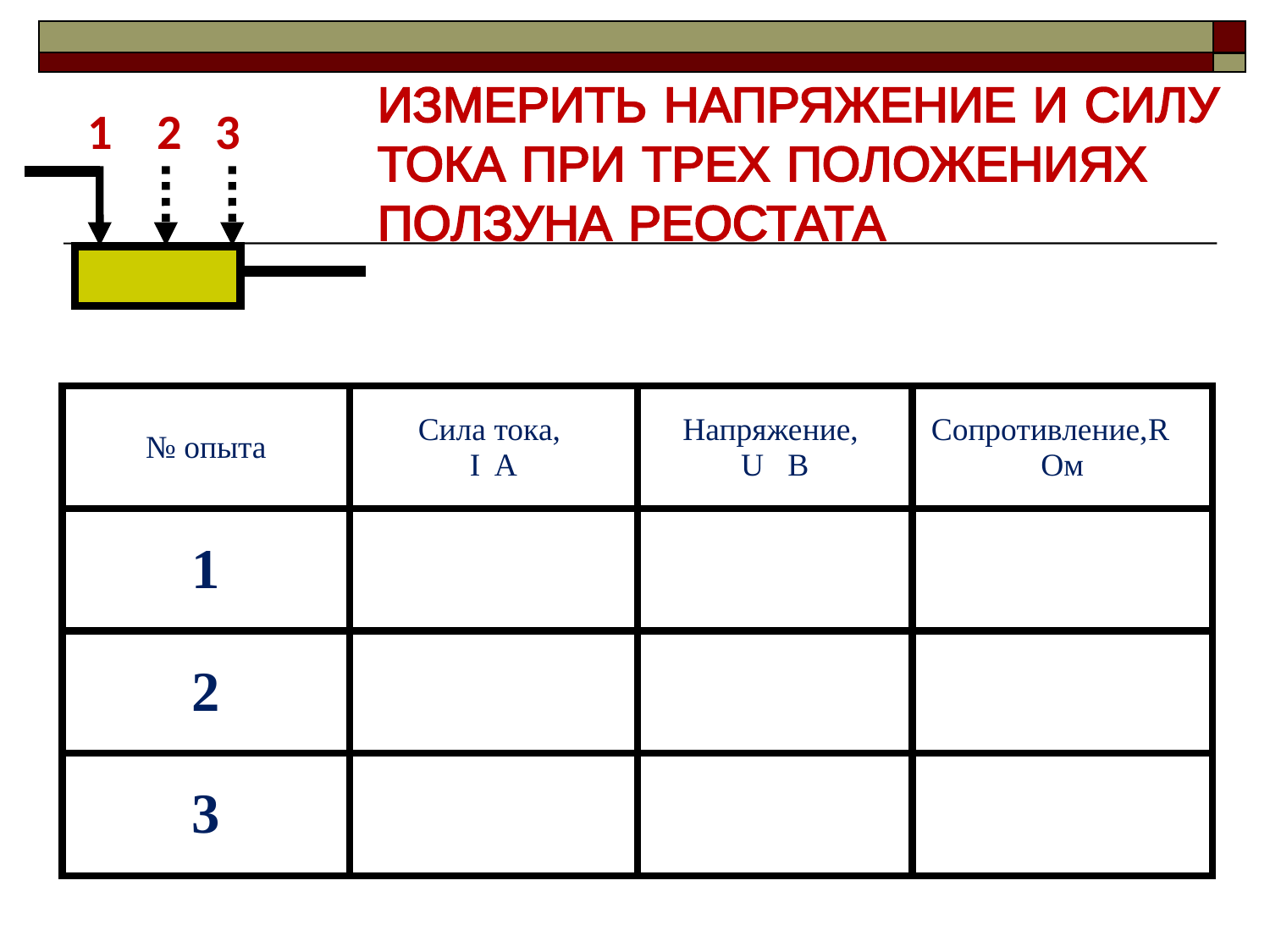

ИЗМЕРИТЬ НАПРЯЖЕНИЕ И СИЛУ ТОКА ПРИ ТРЕХ ПОЛОЖЕНИЯХ ПОЛЗУНА РЕОСТАТА
1    2   3

| № опыта | Сила тока, I A | Напряжение, U B | Сопротивление,R Oм |
| --- | --- | --- | --- |
| 1 |  |  |  |
| 2 |  |  |  |
| 3 |  |  |  |